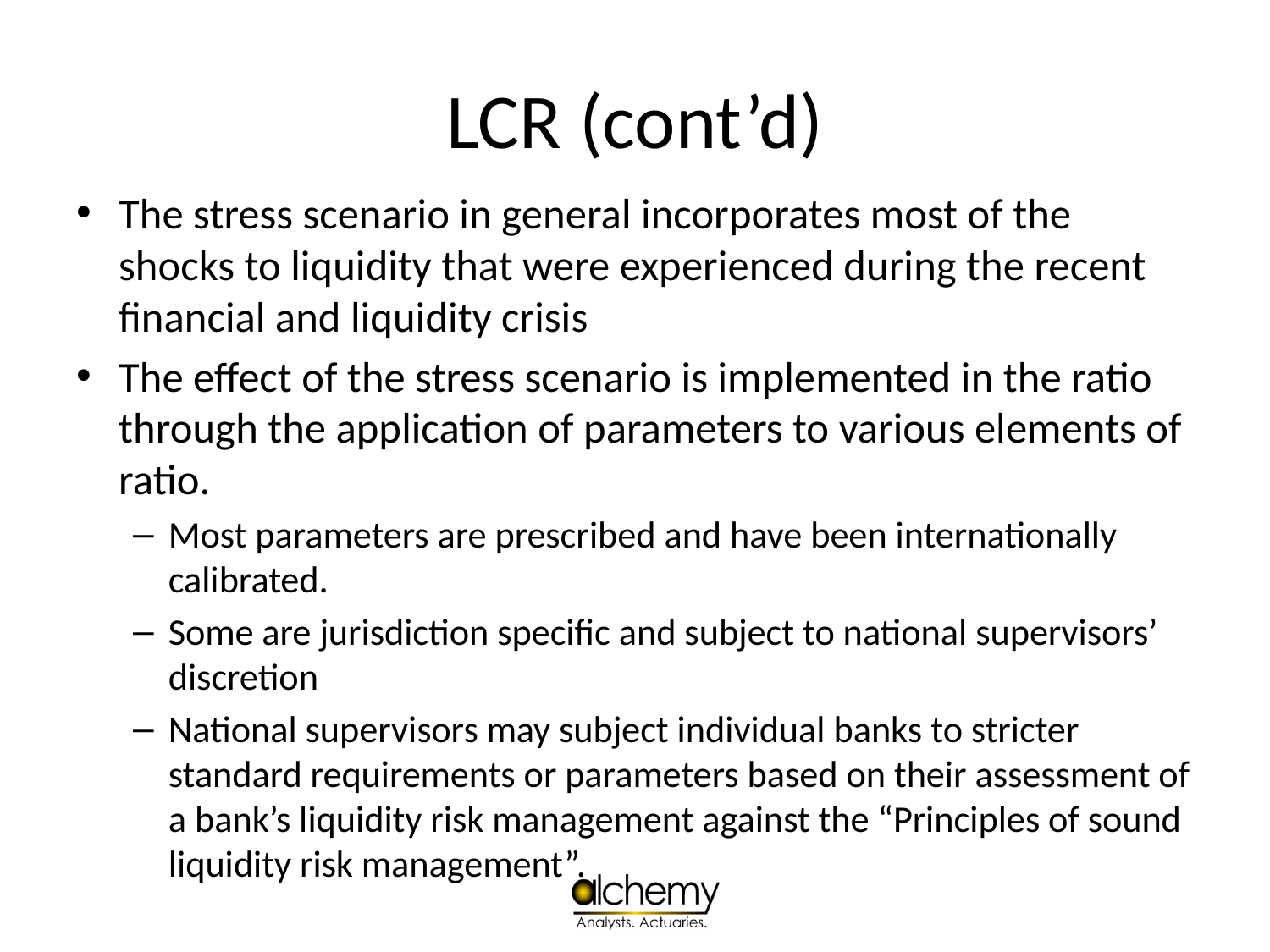

# LCR (cont’d)
The stress scenario in general incorporates most of the shocks to liquidity that were experienced during the recent financial and liquidity crisis
The effect of the stress scenario is implemented in the ratio through the application of parameters to various elements of ratio.
Most parameters are prescribed and have been internationally calibrated.
Some are jurisdiction specific and subject to national supervisors’ discretion
National supervisors may subject individual banks to stricter standard requirements or parameters based on their assessment of a bank’s liquidity risk management against the “Principles of sound liquidity risk management”.